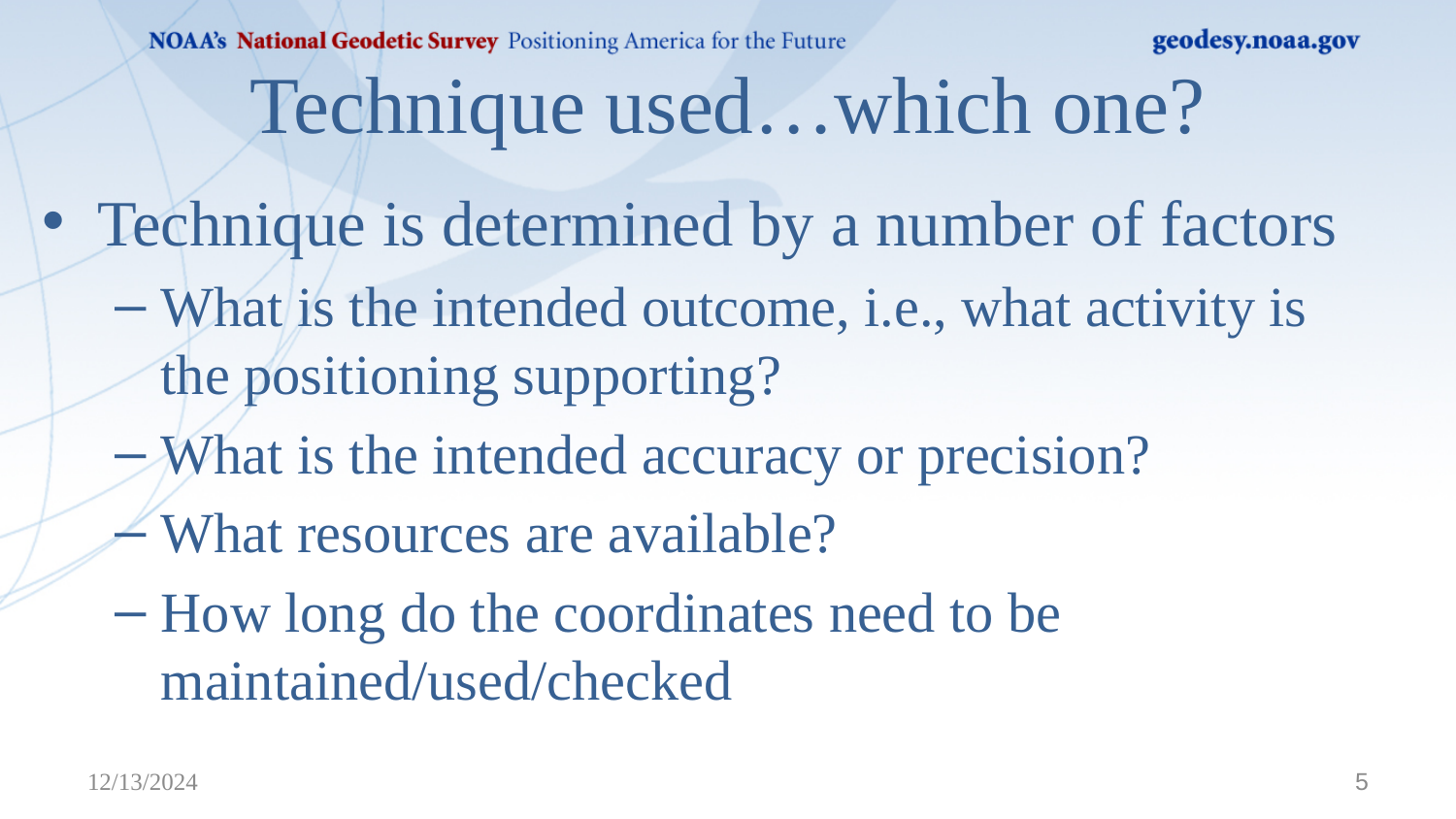

# Technique used…which one?
Technique is determined by a number of factors
What is the intended outcome, i.e., what activity is the positioning supporting?
What is the intended accuracy or precision?
What resources are available?
How long do the coordinates need to be maintained/used/checked

12/13/2024
5